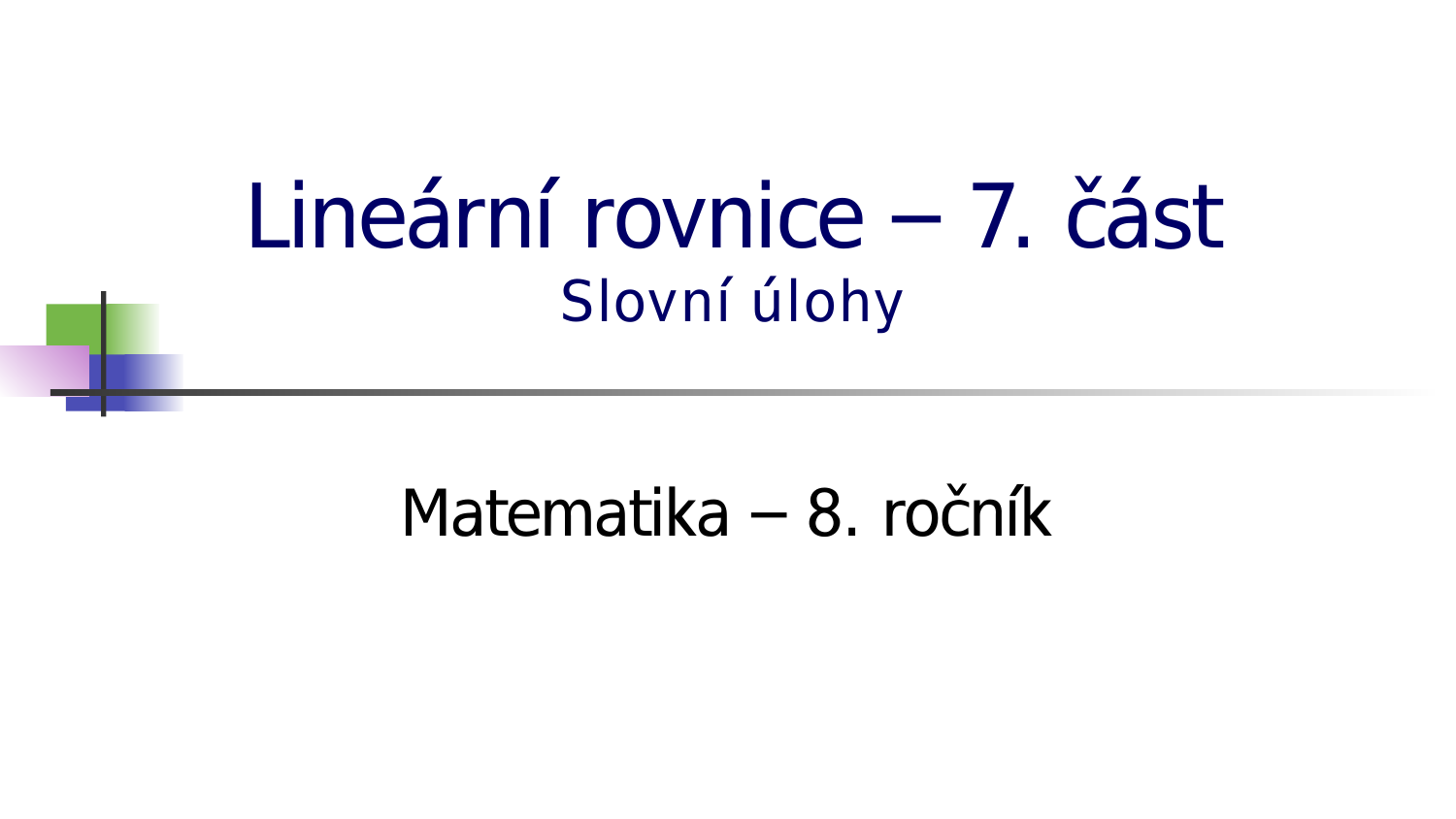

# Lineární rovnice – 7. část Slovní úlohy
Matematika – 8. ročník